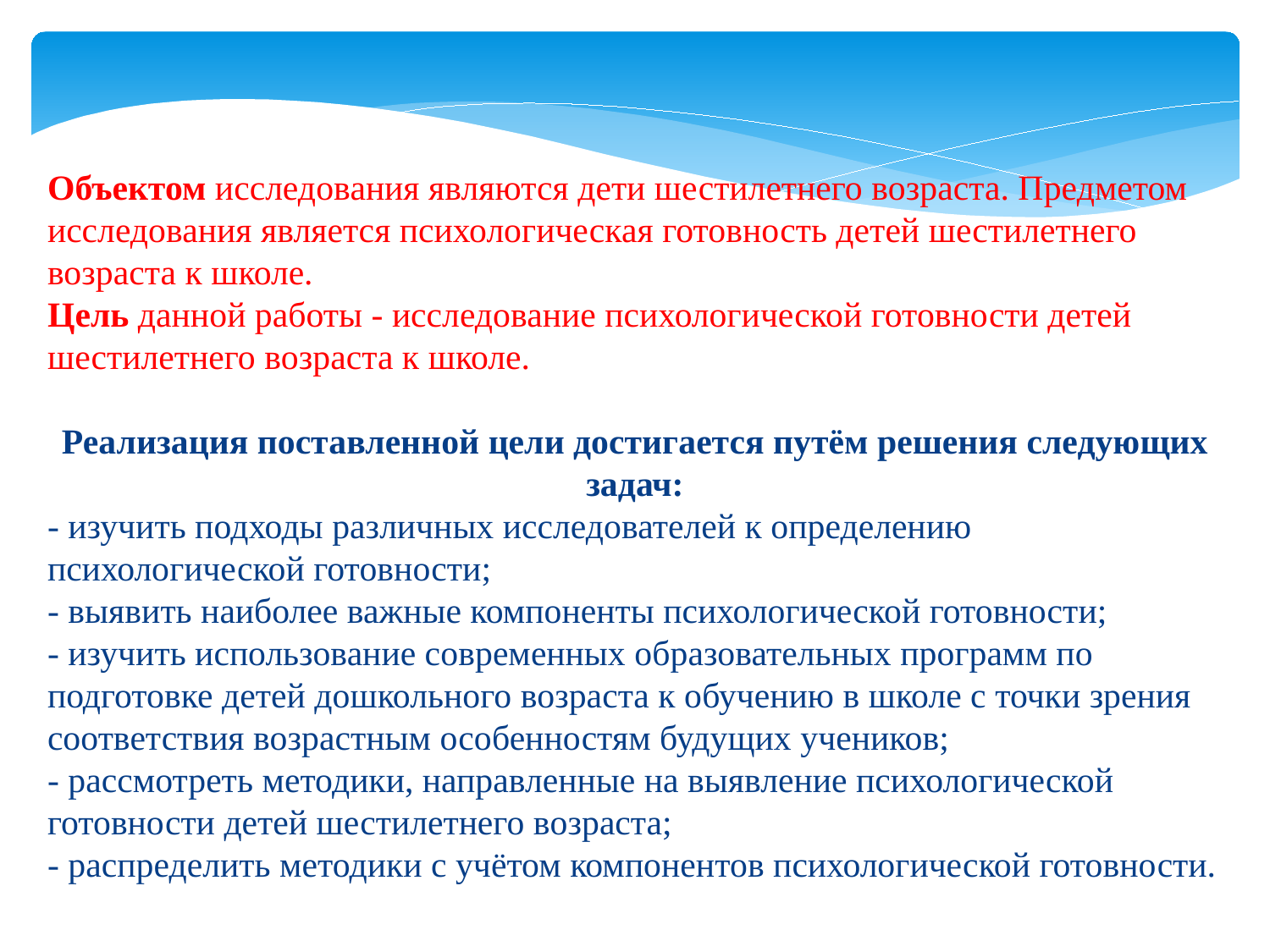

Объектом исследования являются дети шестилетнего возраста. Предметом исследования является психологическая готовность детей шестилетнего возраста к школе.
Цель данной работы - исследование психологической готовности детей шестилетнего возраста к школе.

Реализация поставленной цели достигается путём решения следующих задач:
- изучить подходы различных исследователей к определению психологической готовности;
- выявить наиболее важные компоненты психологической готовности;
- изучить использование современных образовательных программ по подготовке детей дошкольного возраста к обучению в школе с точки зрения соответствия возрастным особенностям будущих учеников;
- рассмотреть методики, направленные на выявление психологической готовности детей шестилетнего возраста;
- распределить методики с учётом компонентов психологической готовности.